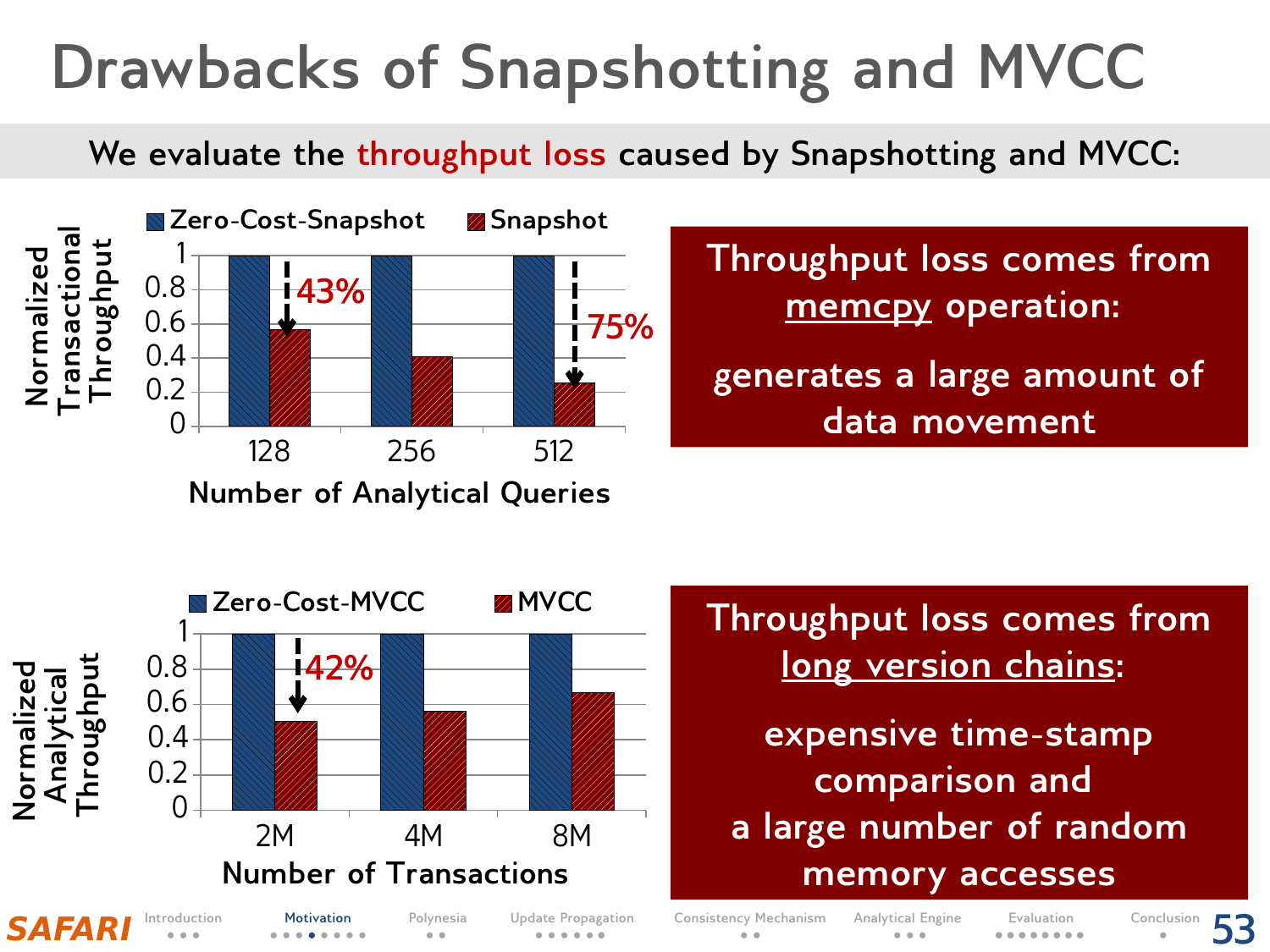

# Drawbacks of Snapshotting and MVCC
We evaluate the throughput loss caused by Snapshotting and MVCC:

### Chart

| Category | Zero-Cost-Snapshot | Snapshot |
|---|---|---|
| 128 | 1.0 | 0.565152088719825 |
| 256 | 1.0 | 0.409140305312716 |
| 512 | 1.0 | 0.253699344142183 |
Throughput loss comes from memcpy operation:
generates a large amount of data movement
43%
75%

### Chart

| Category | Zero-Cost-MVCC | MVCC |
|---|---|---|
| 2M | 1.0 | 0.5014370582911283 |
| 4M | 1.0 | 0.5602519659104945 |
| 8M | 1.0 | 0.6647051544690855 |
Throughput loss comes from long version chains:
expensive time-stamp comparison and
a large number of random memory accesses
42%
53
| Introduction | Motivation | Polynesia | Update Propagation | Consistency Mechanism | Analytical Engine | Evaluation | Conclusion |
| --- | --- | --- | --- | --- | --- | --- | --- |
| ● ● ● | ● ● ● ● ● ● ● ● | ● ● | ● ● ● ● ● ● | ● ● | ● ● ● | ● ● ● ● ● ● ● ● | ● |